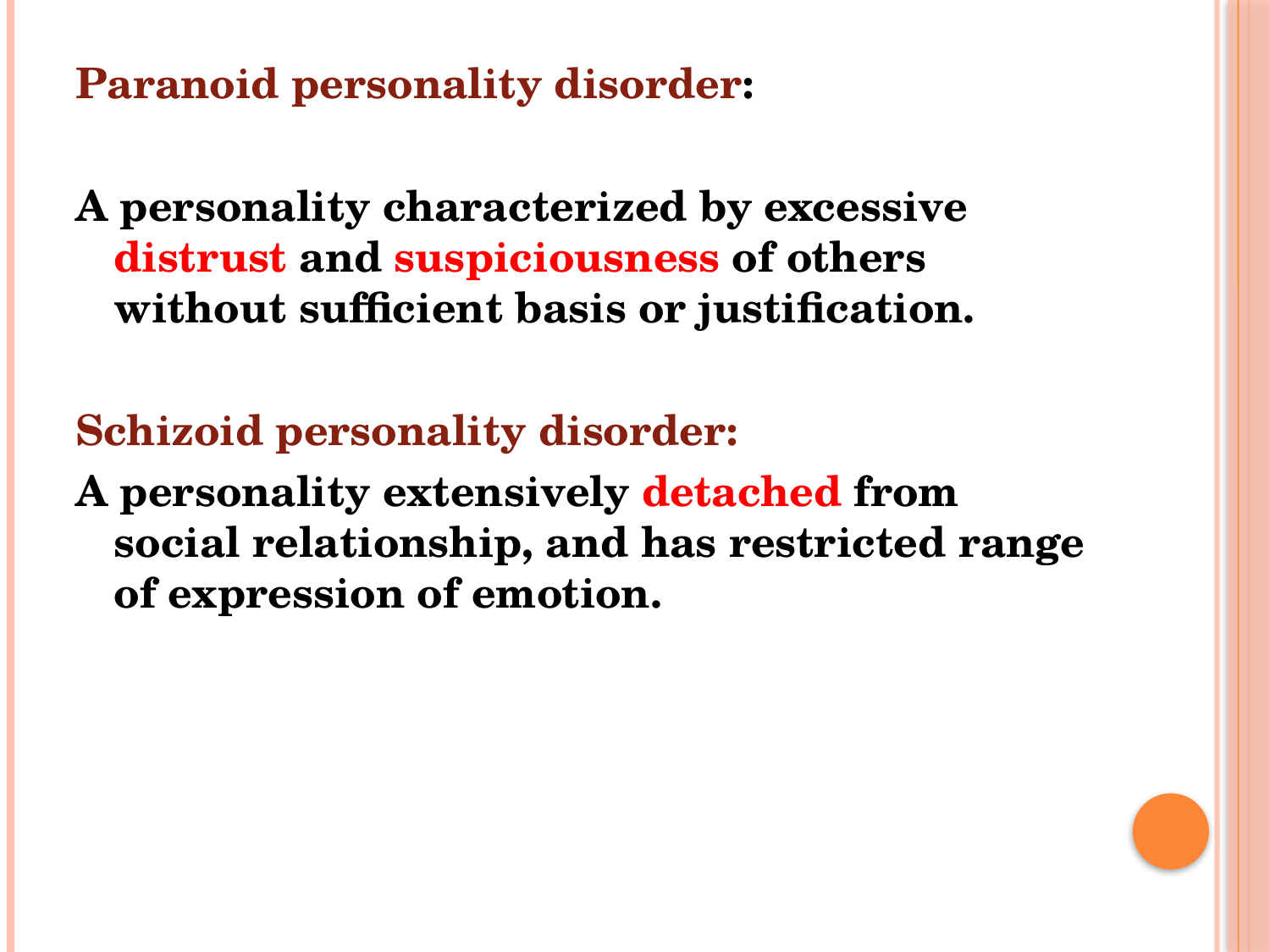

Paranoid personality disorder:

A personality characterized by excessive distrust and suspiciousness of others without sufficient basis or justification.

Schizoid personality disorder:
A personality extensively detached from social relationship, and has restricted range of expression of emotion.